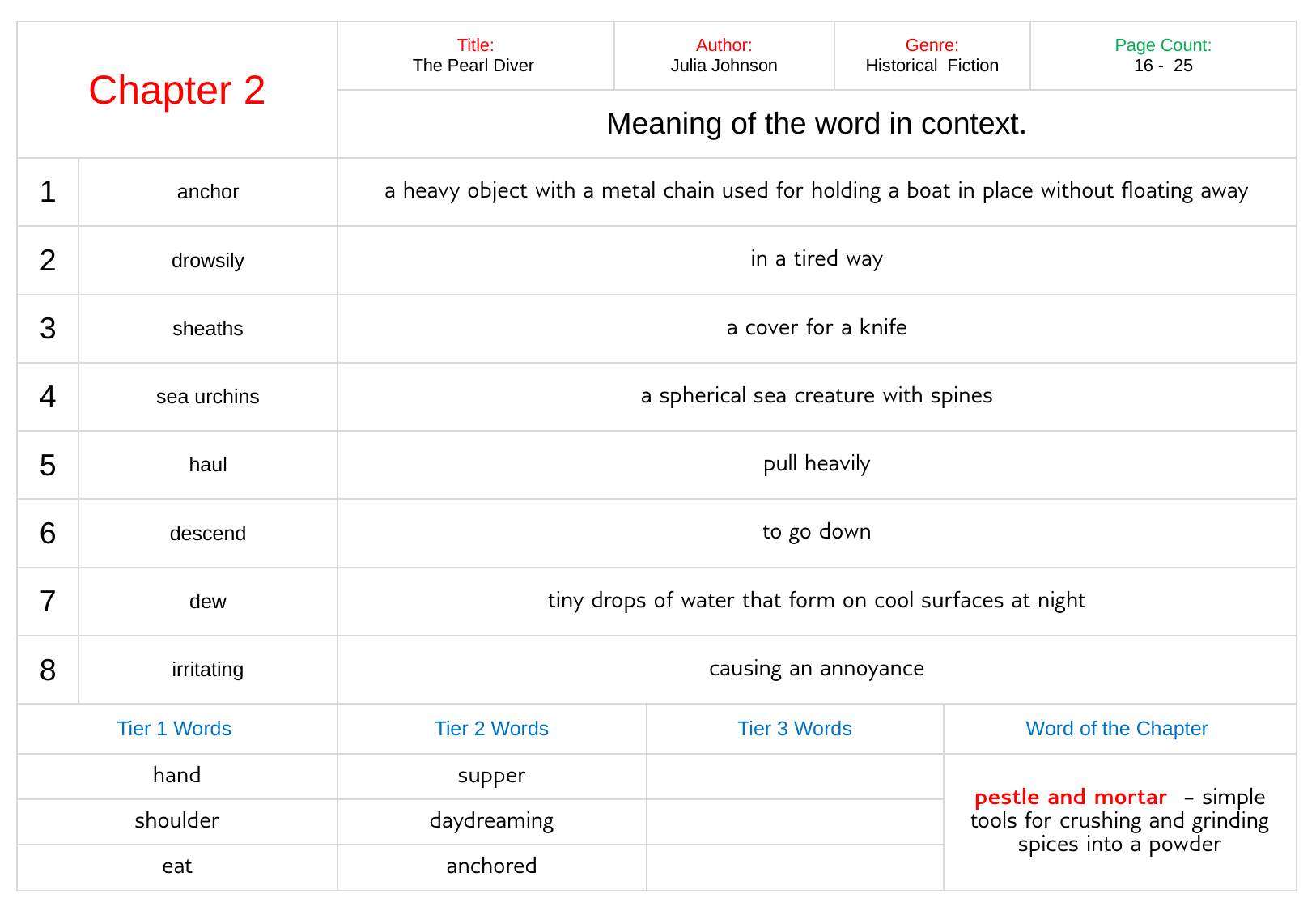

| Chapter 2 |  | Title: The Pearl Diver | Author: Julia Johnson |  | Genre: Historical Fiction | Chapter Word Count: 435 | Page Count: 16 - 25 |
| --- | --- | --- | --- | --- | --- | --- | --- |
|  |  | Meaning of the word in context. |  |  |  |  |  |
| 1 | anchor | a heavy object with a metal chain used for holding a boat in place without floating away |  |  |  |  |  |
| 2 | drowsily | in a tired way |  |  |  |  |  |
| 3 | sheaths | a cover for a knife |  |  |  |  |  |
| 4 | sea urchins | a spherical sea creature with spines |  |  |  |  |  |
| 5 | haul | pull heavily |  |  |  |  |  |
| 6 | descend | to go down |  |  |  |  |  |
| 7 | dew | tiny drops of water that form on cool surfaces at night |  |  |  |  |  |
| 8 | irritating | causing an annoyance |  |  |  |  |  |
| Tier 1 Words |  | Tier 2 Words |  | Tier 3 Words |  | Word of the Chapter |  |
| hand |  | supper |  |  |  | pestle and mortar – simple tools for crushing and grinding spices into a powder |  |
| shoulder |  | daydreaming |  |  |  |  |  |
| eat |  | anchored |  |  |  |  |  |